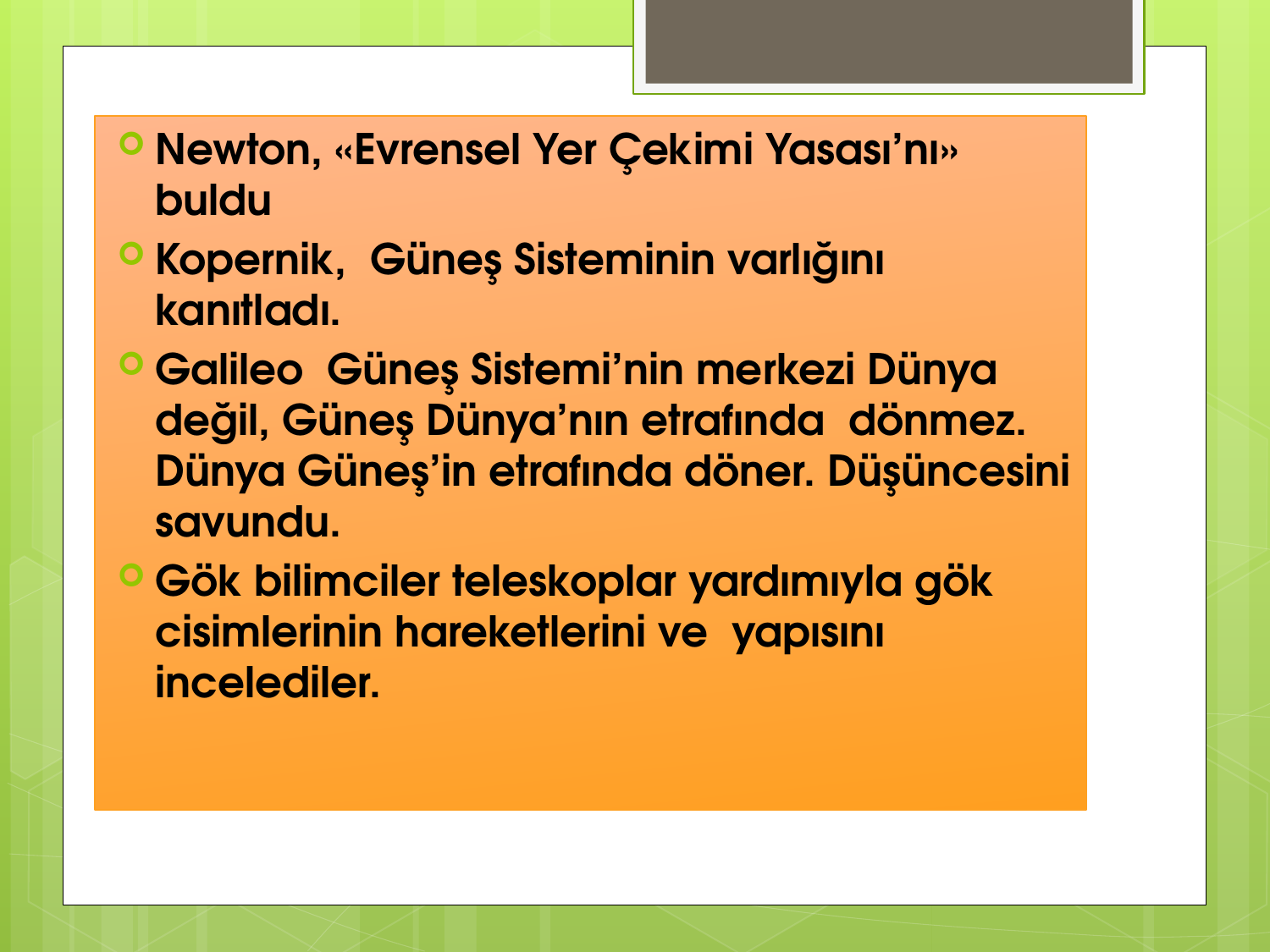

Newton, «Evrensel Yer Çekimi Yasası’nı» buldu
Kopernik,  Güneş Sisteminin varlığını  kanıtladı.
Galileo  Güneş Sistemi’nin merkezi Dünya değil, Güneş Dünya’nın etrafında  dönmez. Dünya Güneş’in etrafında döner. Düşüncesini savundu.
Gök bilimciler teleskoplar yardımıyla gök cisimlerinin hareketlerini ve  yapısını incelediler.